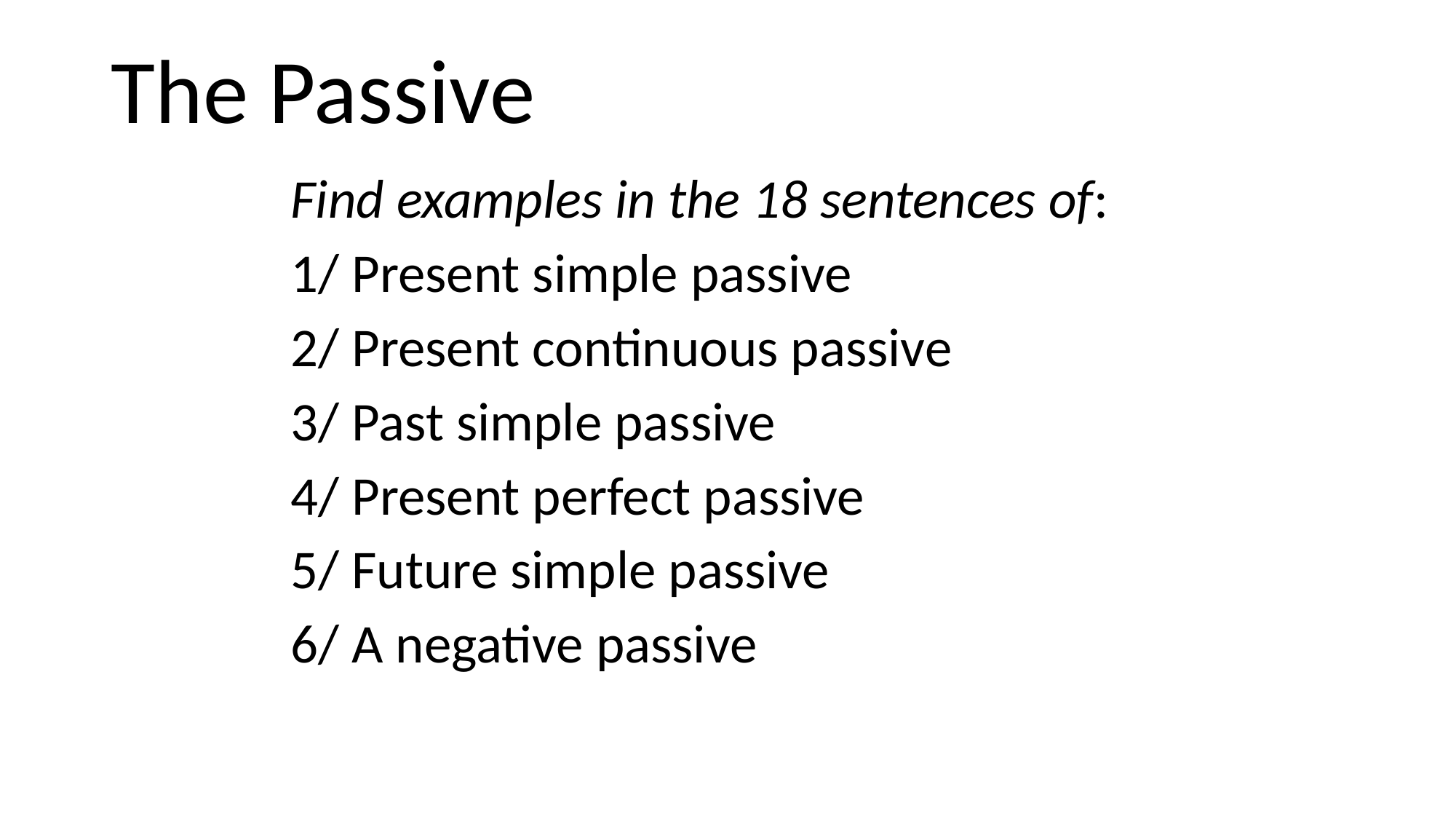

# The Passive
Find examples in the 18 sentences of:
1/ Present simple passive
2/ Present continuous passive
3/ Past simple passive
4/ Present perfect passive
5/ Future simple passive
6/ A negative passive